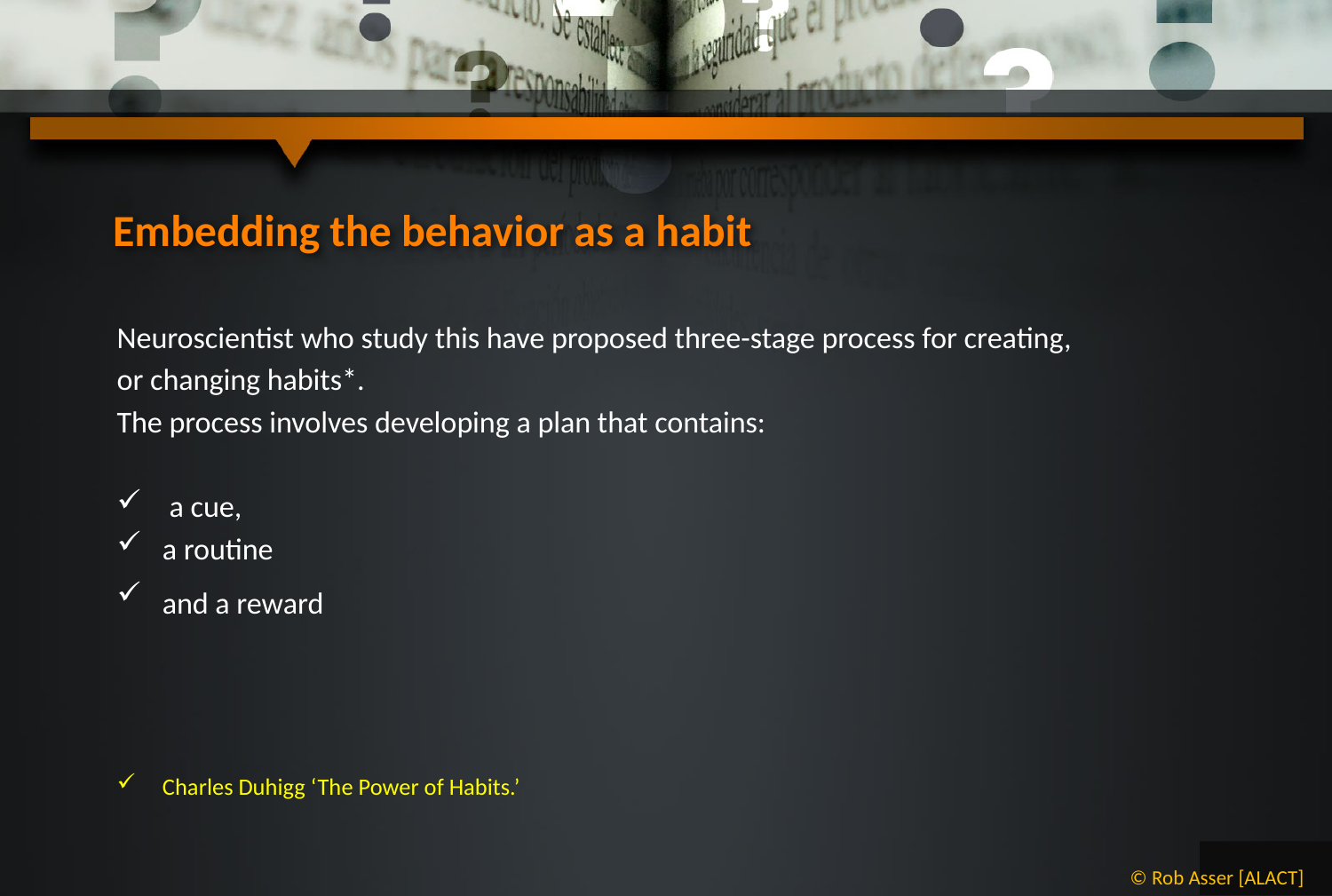

# Embedding the behavior as a habit
Neuroscientist who study this have proposed three-stage process for creating,
or changing habits*.
The process involves developing a plan that contains:

 a cue,
a routine
and a reward

Charles Duhigg ‘The Power of Habits.’

© Rob Asser [ALACT]